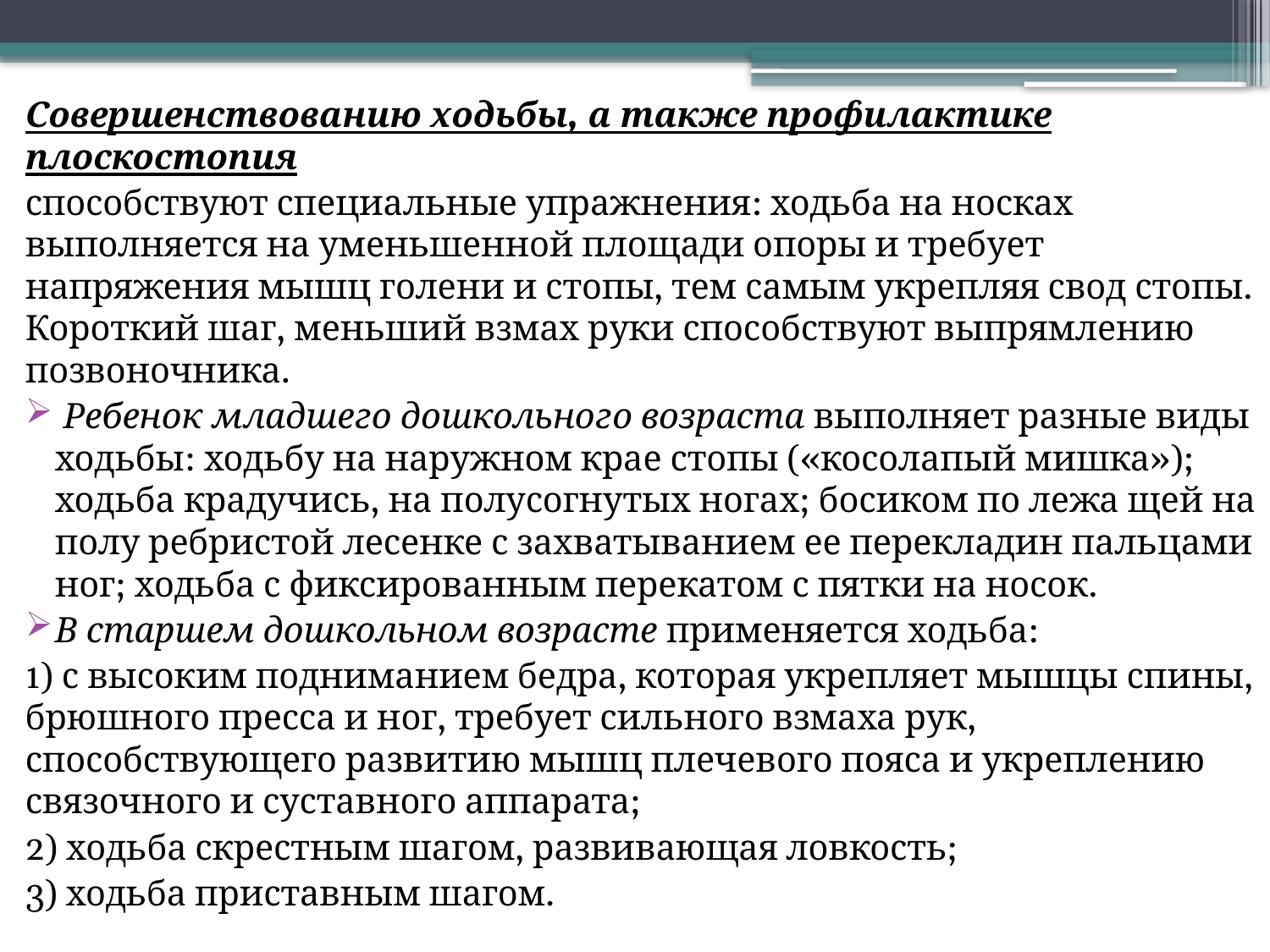

Совершенствованию ходьбы, а также профилактике плоскостопия
способствуют специальные упражнения: ходьба на носках выполняется на уменьшенной площади опоры и требует напряжения мышц голени и стопы, тем самым укрепляя свод стопы. Короткий шаг, меньший взмах руки способствуют выпрямлению позвоночника.
 Ребенок младшего дошкольного возраста выполняет разные виды ходьбы: ходьбу на наружном крае стопы («косолапый мишка»); ходьба крадучись, на полусогнутых ногах; босиком по лежа щей на полу ребристой лесенке с захватыванием ее перекладин пальцами ног; ходьба с фиксированным перекатом с пятки на носок.
В старшем дошкольном возрасте применяется ходьба:
1) с высоким подниманием бедра, которая укрепляет мышцы спины, брюшного пресса и ног, требует сильного взмаха рук, способствующего развитию мышц плечевого пояса и укреплению связочного и суставного аппарата;
2) ходьба скрестным шагом, развивающая ловкость;
3) ходьба приставным шагом.